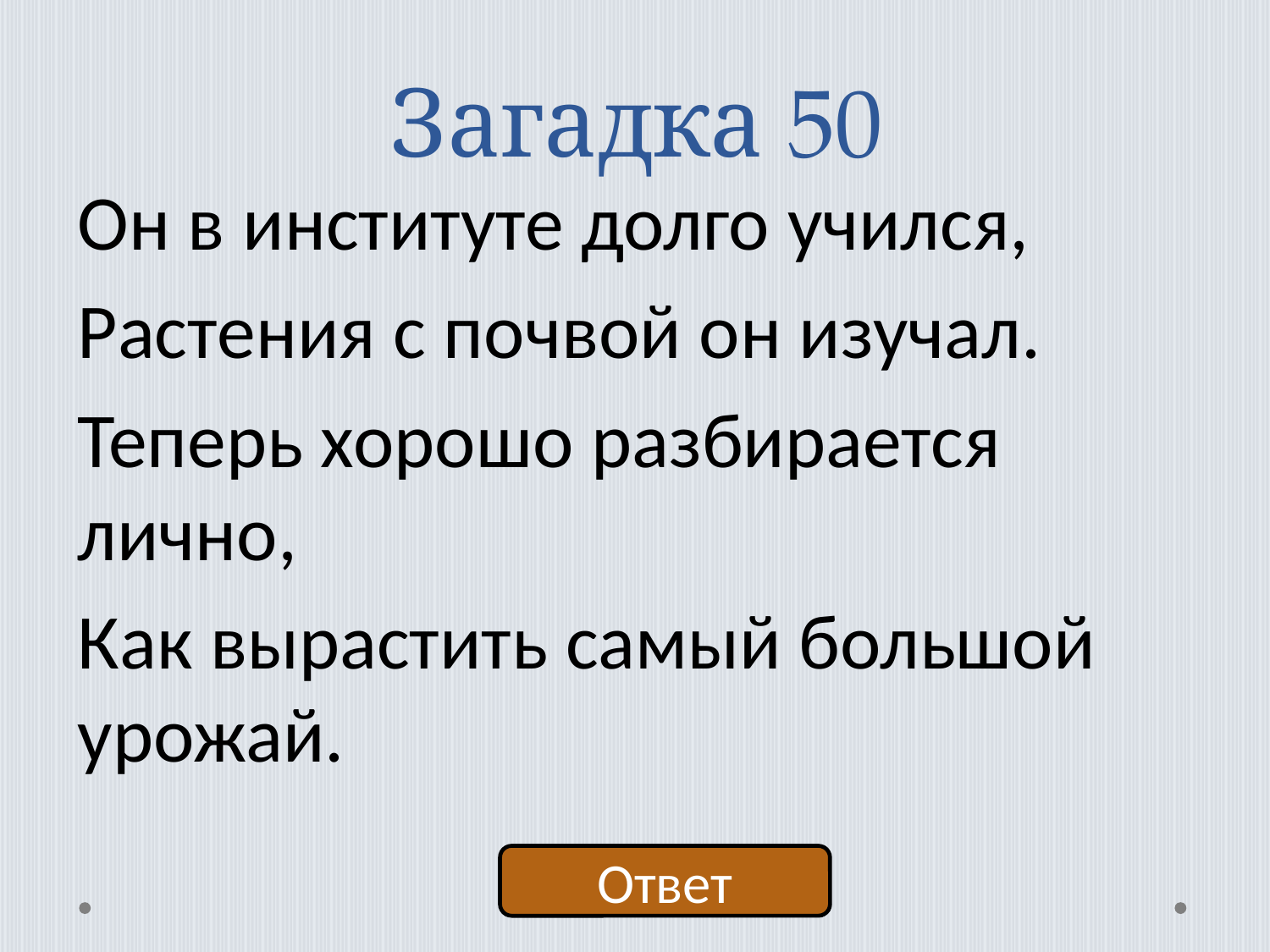

# Загадка 50
Он в институте долго учился,
Растения с почвой он изучал.
Теперь хорошо разбирается лично,
Как вырастить самый большой урожай.

Ответ